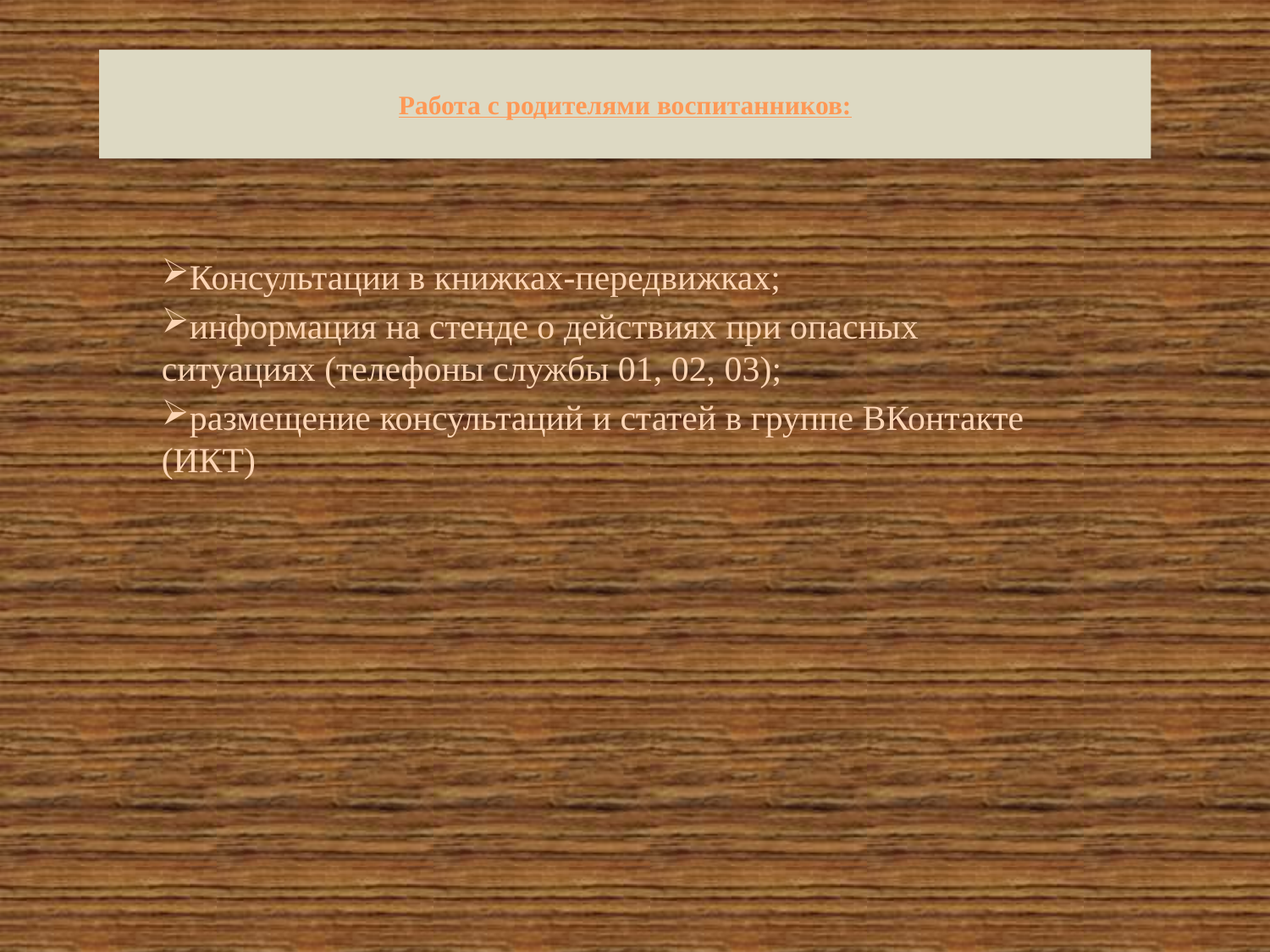

# Работа с родителями воспитанников:
Консультации в книжках-передвижках;
информация на стенде о действиях при опасных ситуациях (телефоны службы 01, 02, 03);
размещение консультаций и статей в группе ВКонтакте (ИКТ)